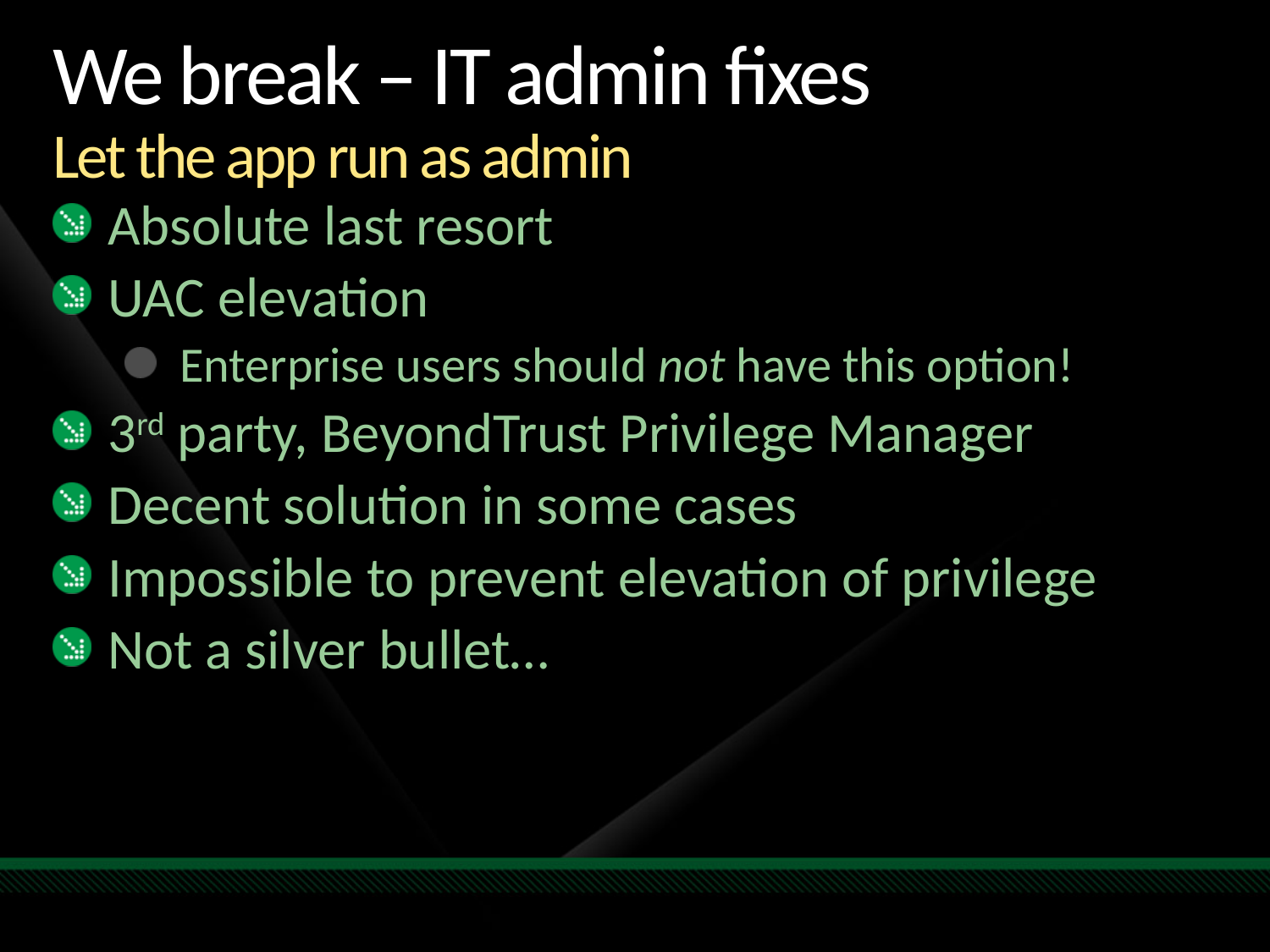

# We break – IT admin fixes Let the app run as admin
Absolute last resort
UAC elevation
Enterprise users should not have this option!
3rd party, BeyondTrust Privilege Manager
Decent solution in some cases
Impossible to prevent elevation of privilege
Not a silver bullet…